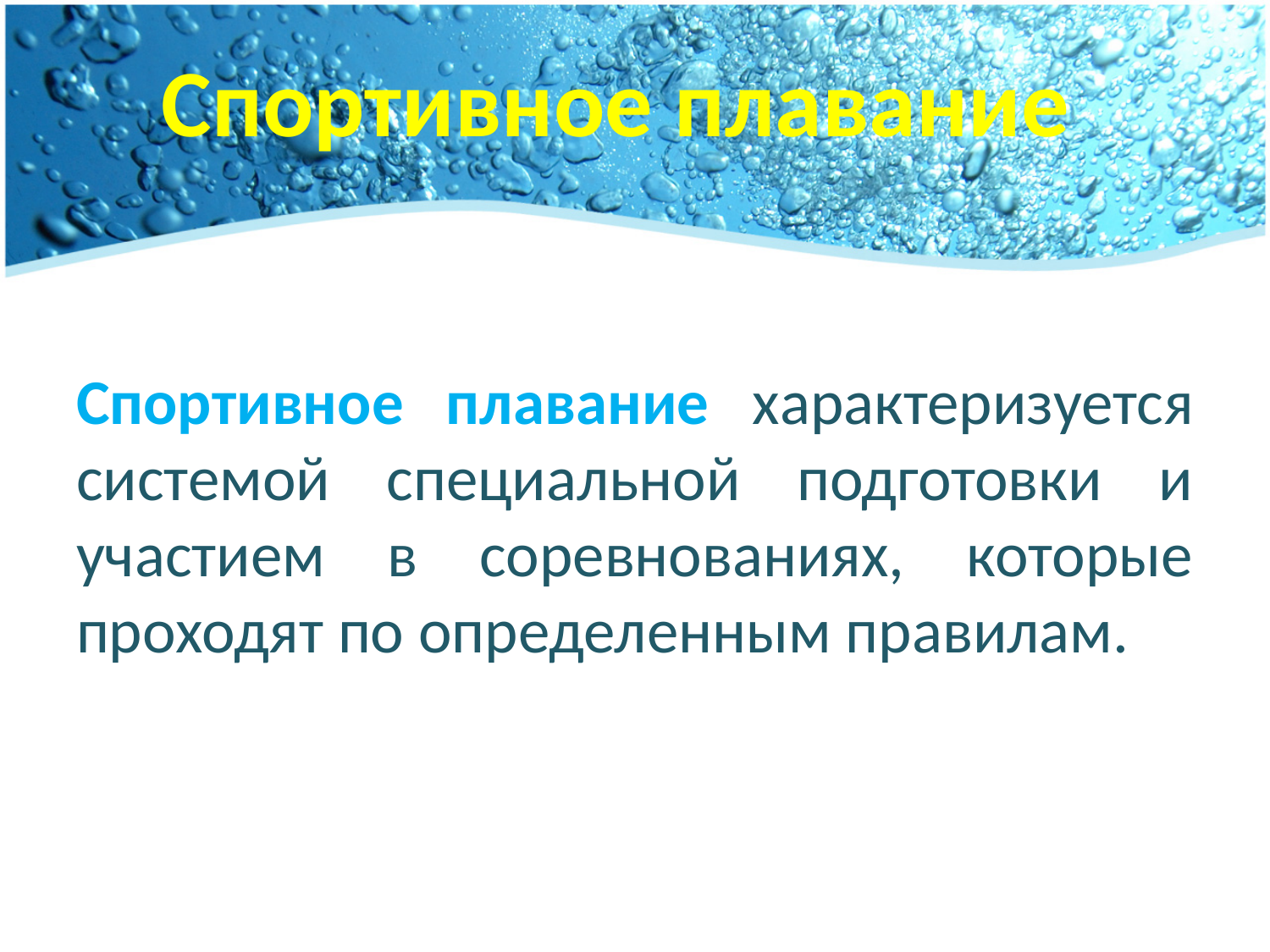

# Спортивное плавание

Спортивное плавание характеризуется системой специальной подготовки и участием в соревнованиях, которые проходят по определенным правилам.